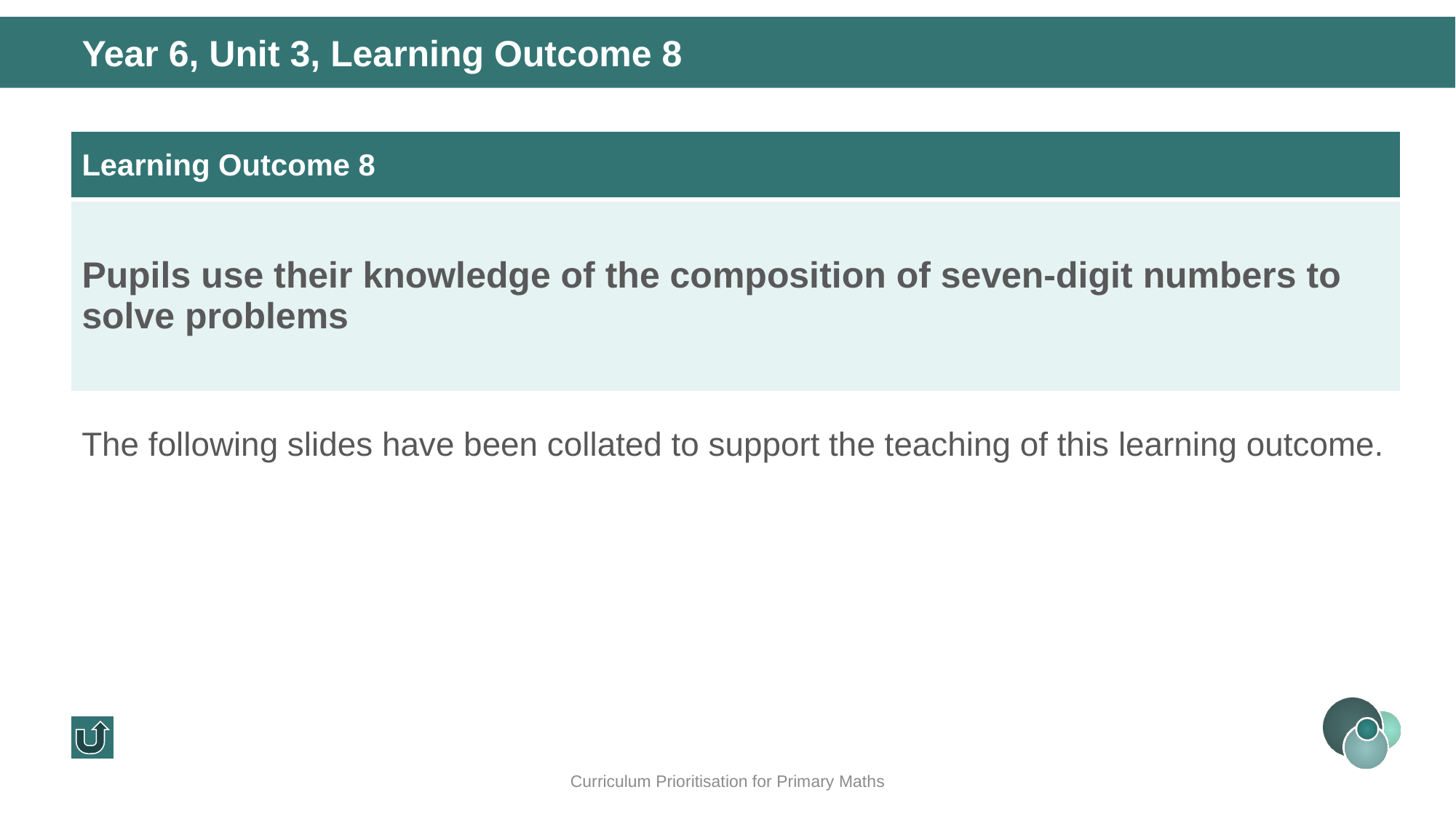

Year 6, Unit 3, Learning Outcome 8
| Learning Outcome 8 |
| --- |
| Pupils use their knowledge of the composition of seven-digit numbers to solve problems |
The following slides have been collated to support the teaching of this learning outcome.

Curriculum Prioritisation for Primary Maths